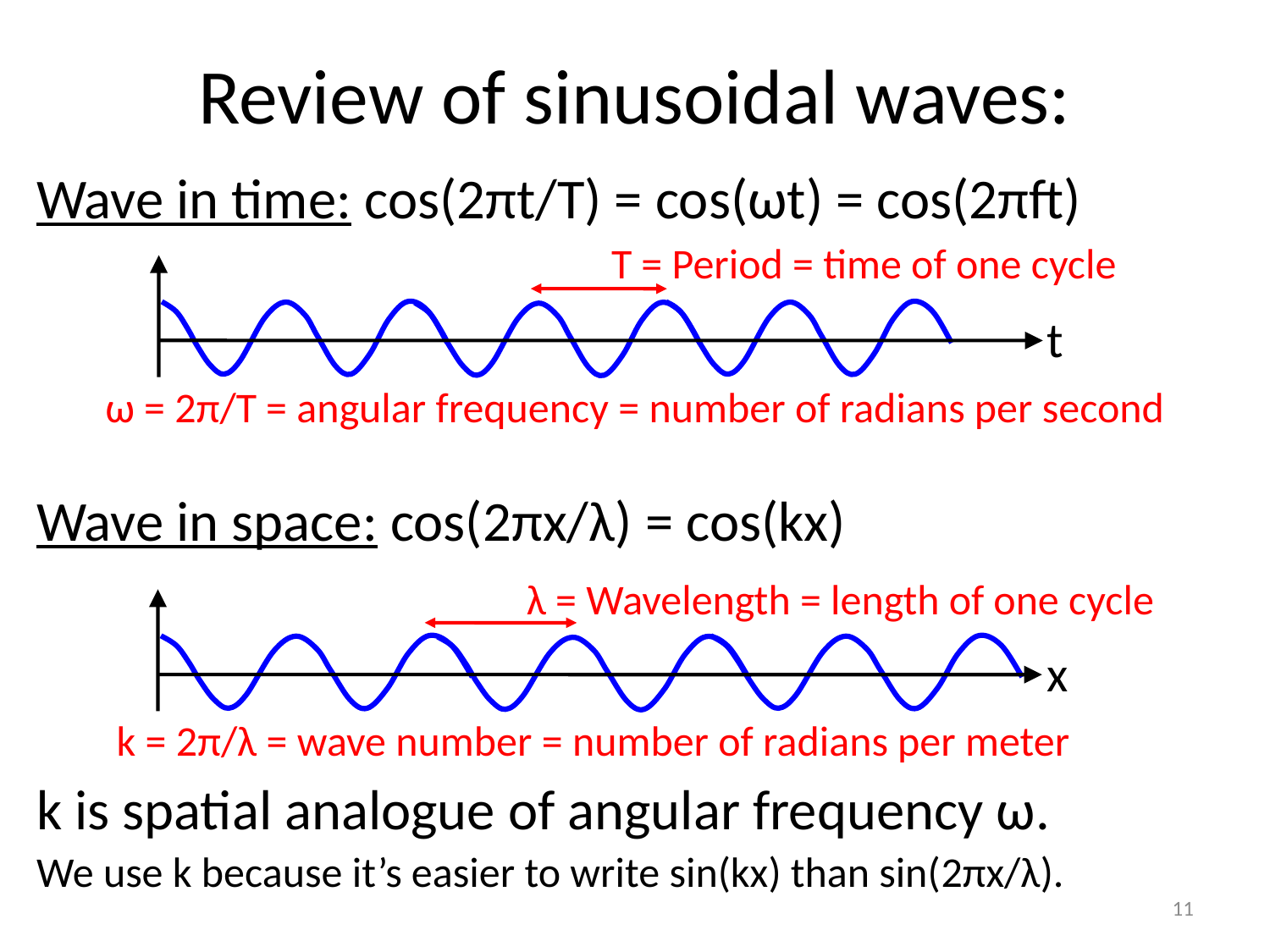

# Review of sinusoidal waves:
Wave in time: cos(2πt/T) = cos(ωt) = cos(2πft)

Wave in space: cos(2πx/λ) = cos(kx)

k is spatial analogue of angular frequency ω.
We use k because it’s easier to write sin(kx) than sin(2πx/λ).
T = Period = time of one cycle

t

ω = 2π/T = angular frequency = number of radians per second
λ = Wavelength = length of one cycle

x

k = 2π/λ = wave number = number of radians per meter
11